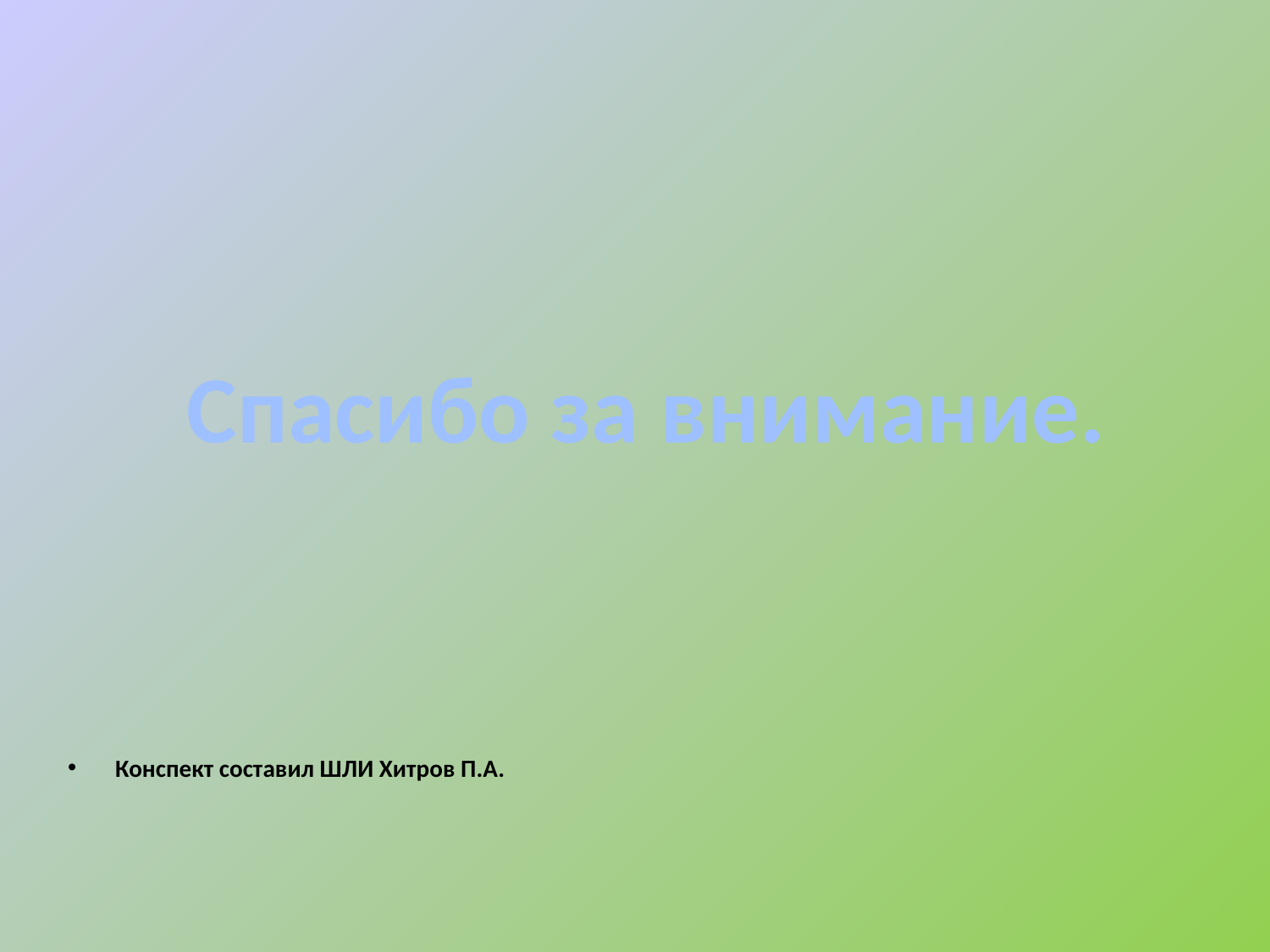

# Спасибо за внимание.
Конспект составил ШЛИ Хитров П.А.